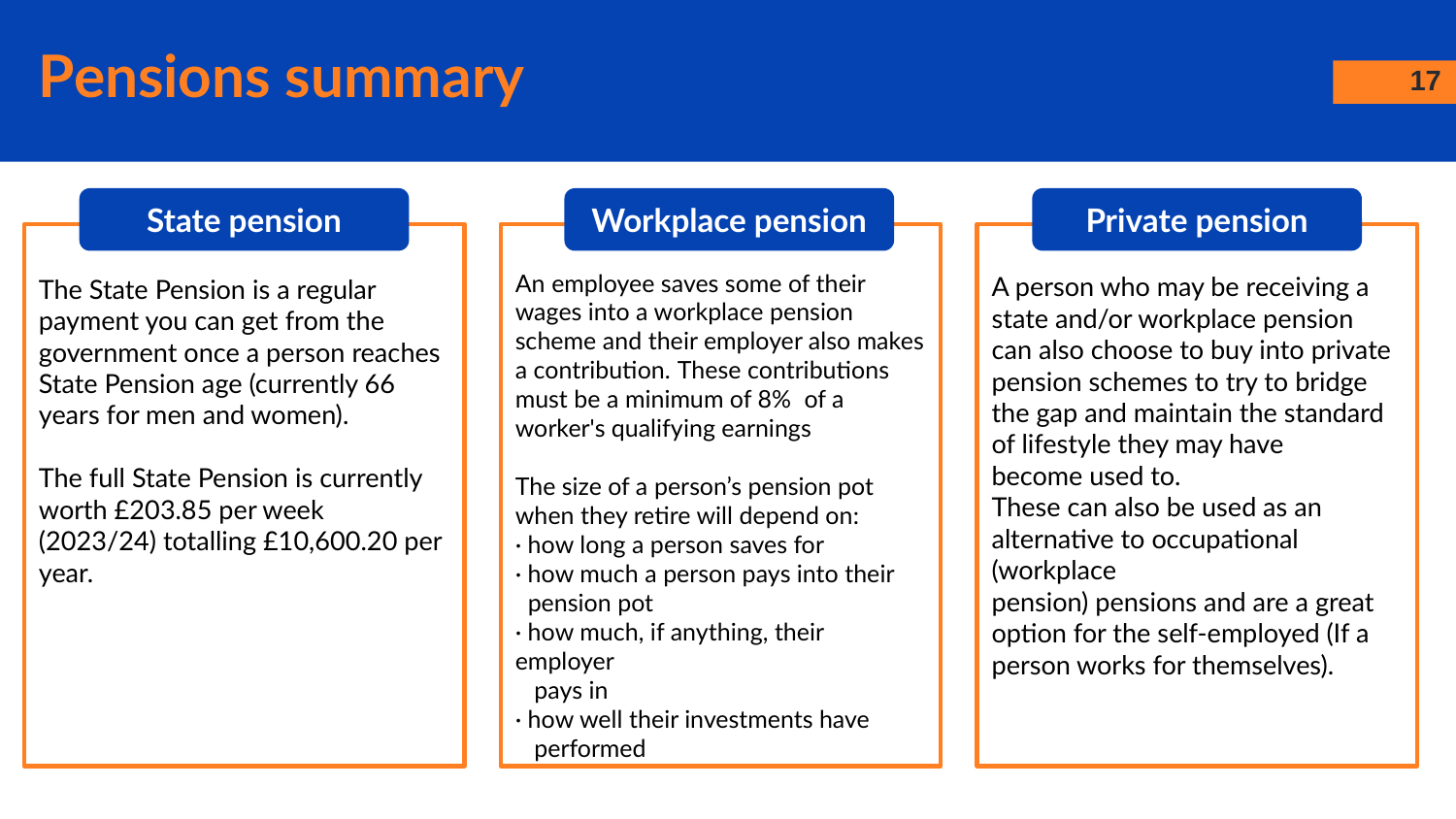

Pensions summary
17
State pension
Workplace pension
Private pension

The State Pension is a regular payment you can get from the
government once a person reaches State Pension age (currently 66
years for men and women).

The full State Pension is currently worth £203.85 per week
(2023/24) totalling £10,600.20 per year.

An employee saves some of their wages into a workplace pension scheme and their employer also makes a contribution. These contributions
must be a minimum of 8%  of a worker's qualifying earnings

The size of a person’s pension pot when they retire will depend on:
· how long a person saves for
· how much a person pays into their
  pension pot
· how much, if anything, their employer
   pays in
· how well their investments have
   performed

A person who may be receiving a state and/or workplace pension
can also choose to buy into private pension schemes to try to bridge
the gap and maintain the standard of lifestyle they may have
become used to.
These can also be used as an alternative to occupational (workplace
pension) pensions and are a great option for the self-employed (If a
person works for themselves).